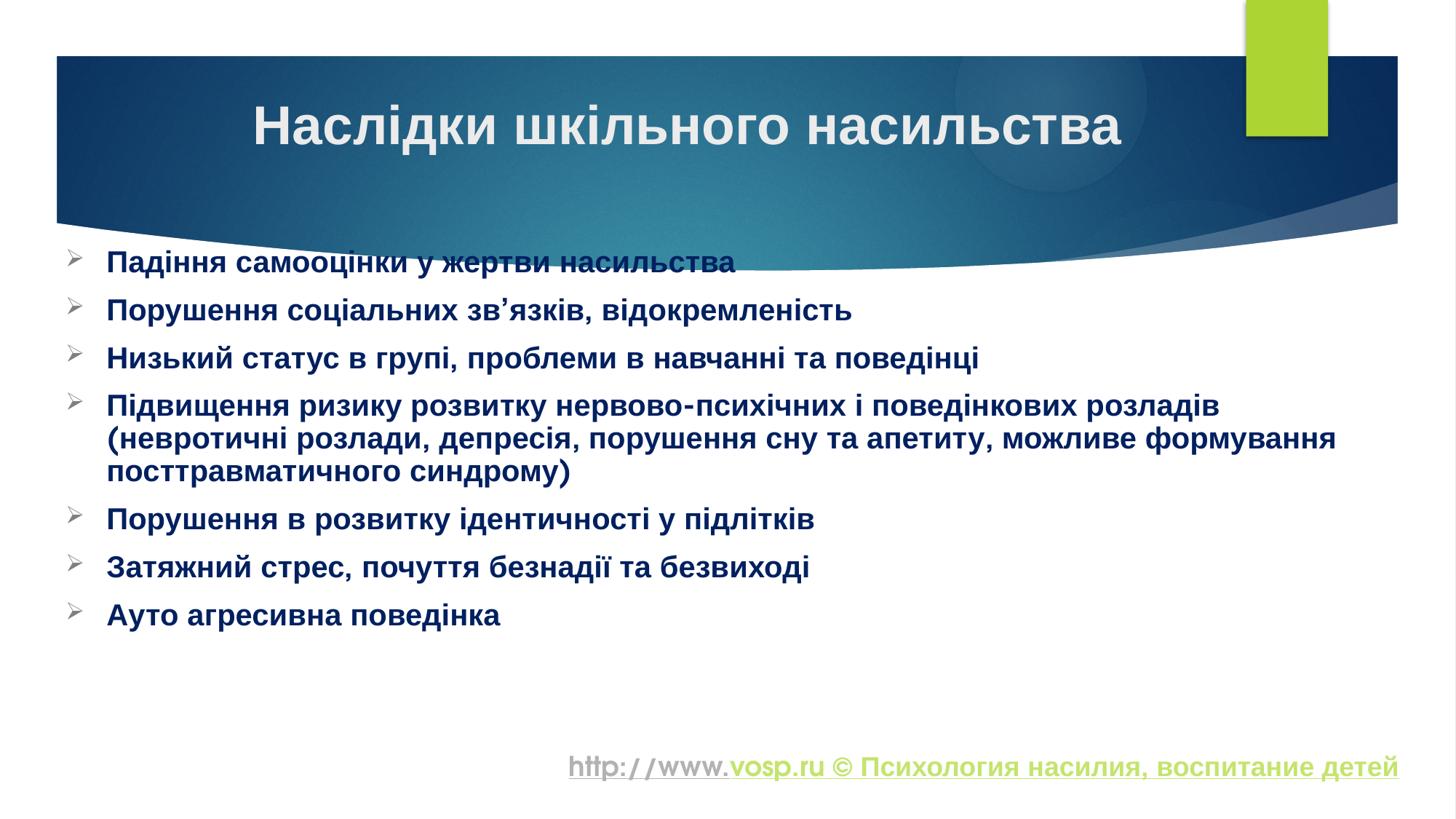

# Наслідки шкільного насильства

Падіння самооцінки у жертви насильства
Порушення соціальних зв’язків, відокремленість
Низький статус в групі, проблеми в навчанні та поведінці
Підвищення ризику розвитку нервово-психічних і поведінкових розладів (невротичні розлади, депресія, порушення сну та апетиту, можливе формування посттравматичного синдрому)
Порушення в розвитку ідентичності у підлітків
Затяжний стрес, почуття безнадії та безвиході
Ауто агресивна поведінка
http://www.vosp.ru © Психология насилия, воспитание детей